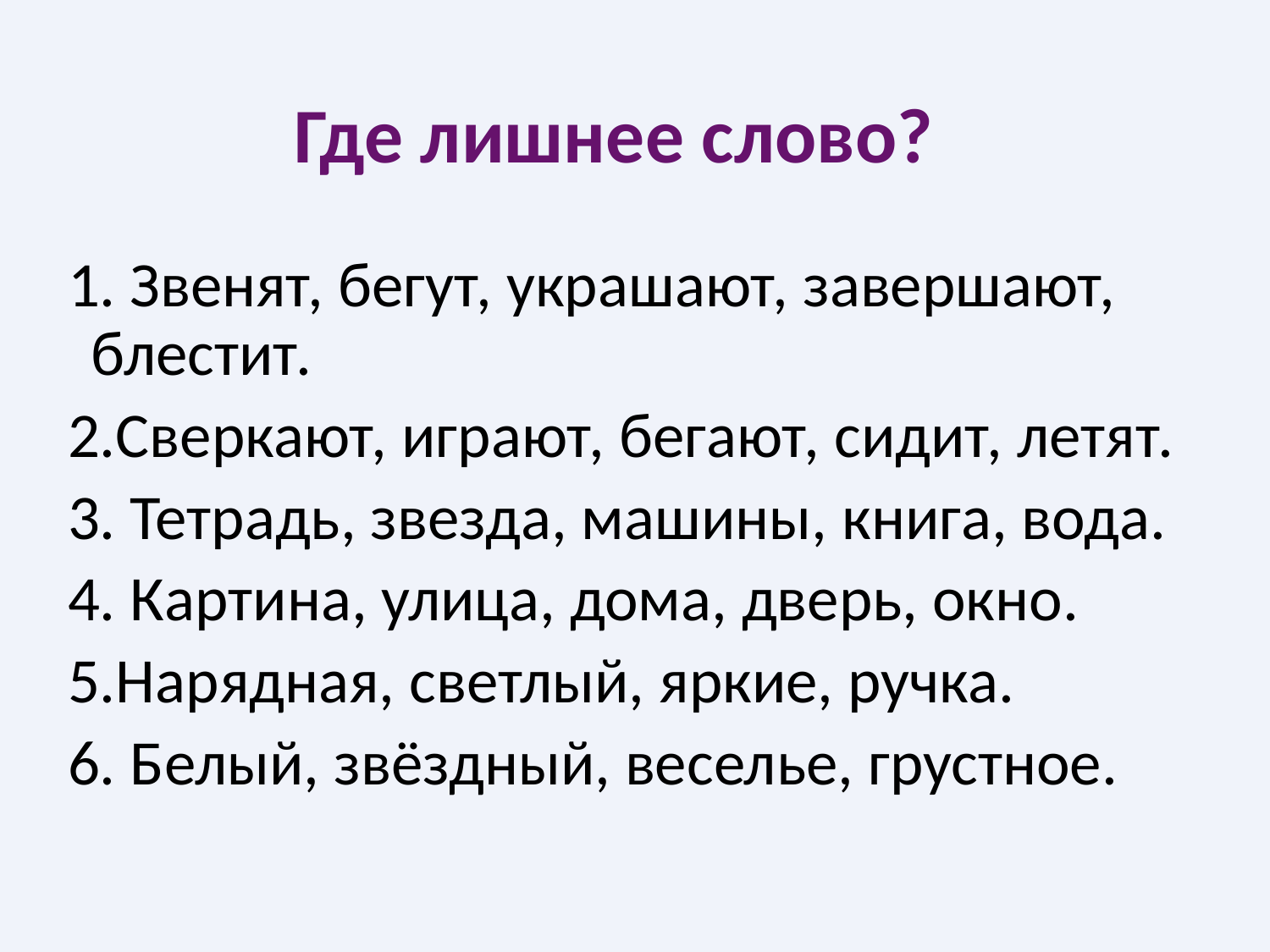

# Где лишнее слово?
1. Звенят, бегут, украшают, завершают, блестит.
2.Сверкают, играют, бегают, сидит, летят.
3. Тетрадь, звезда, машины, книга, вода.
4. Картина, улица, дома, дверь, окно.
5.Нарядная, светлый, яркие, ручка.
6. Белый, звёздный, веселье, грустное.